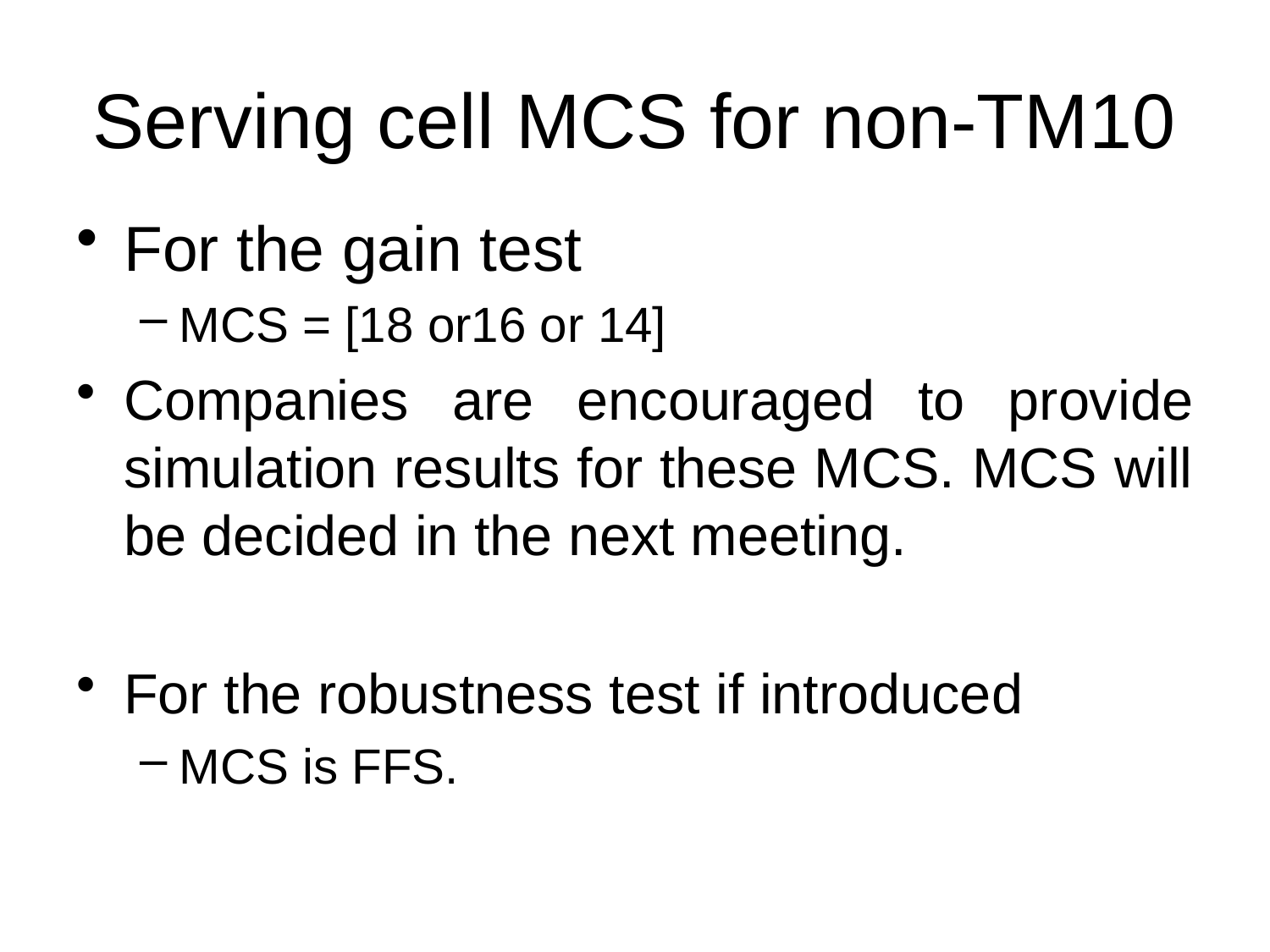

# Serving cell MCS for non-TM10
For the gain test
MCS = [18 or16 or 14]
Companies are encouraged to provide simulation results for these MCS. MCS will be decided in the next meeting.

For the robustness test if introduced
MCS is FFS.